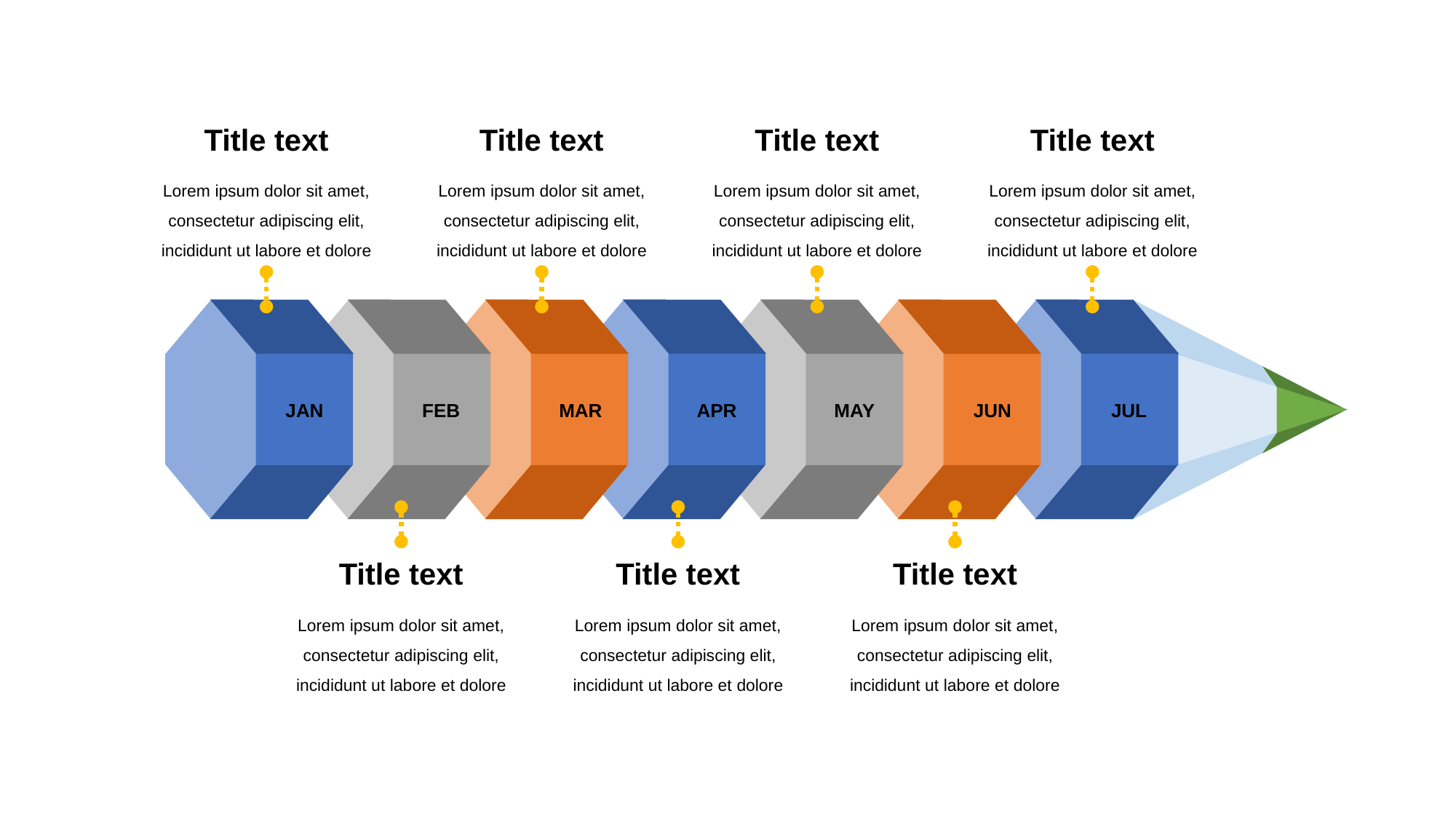

Title text
Lorem ipsum dolor sit amet, consectetur adipiscing elit, incididunt ut labore et dolore
Title text
Lorem ipsum dolor sit amet, consectetur adipiscing elit, incididunt ut labore et dolore
Title text
Lorem ipsum dolor sit amet, consectetur adipiscing elit, incididunt ut labore et dolore
Title text
Lorem ipsum dolor sit amet, consectetur adipiscing elit, incididunt ut labore et dolore

JUL

JAN

FEB

MAR

APR

MAY

JUN
Title text
Lorem ipsum dolor sit amet, consectetur adipiscing elit, incididunt ut labore et dolore
Title text
Lorem ipsum dolor sit amet, consectetur adipiscing elit, incididunt ut labore et dolore
Title text
Lorem ipsum dolor sit amet, consectetur adipiscing elit, incididunt ut labore et dolore